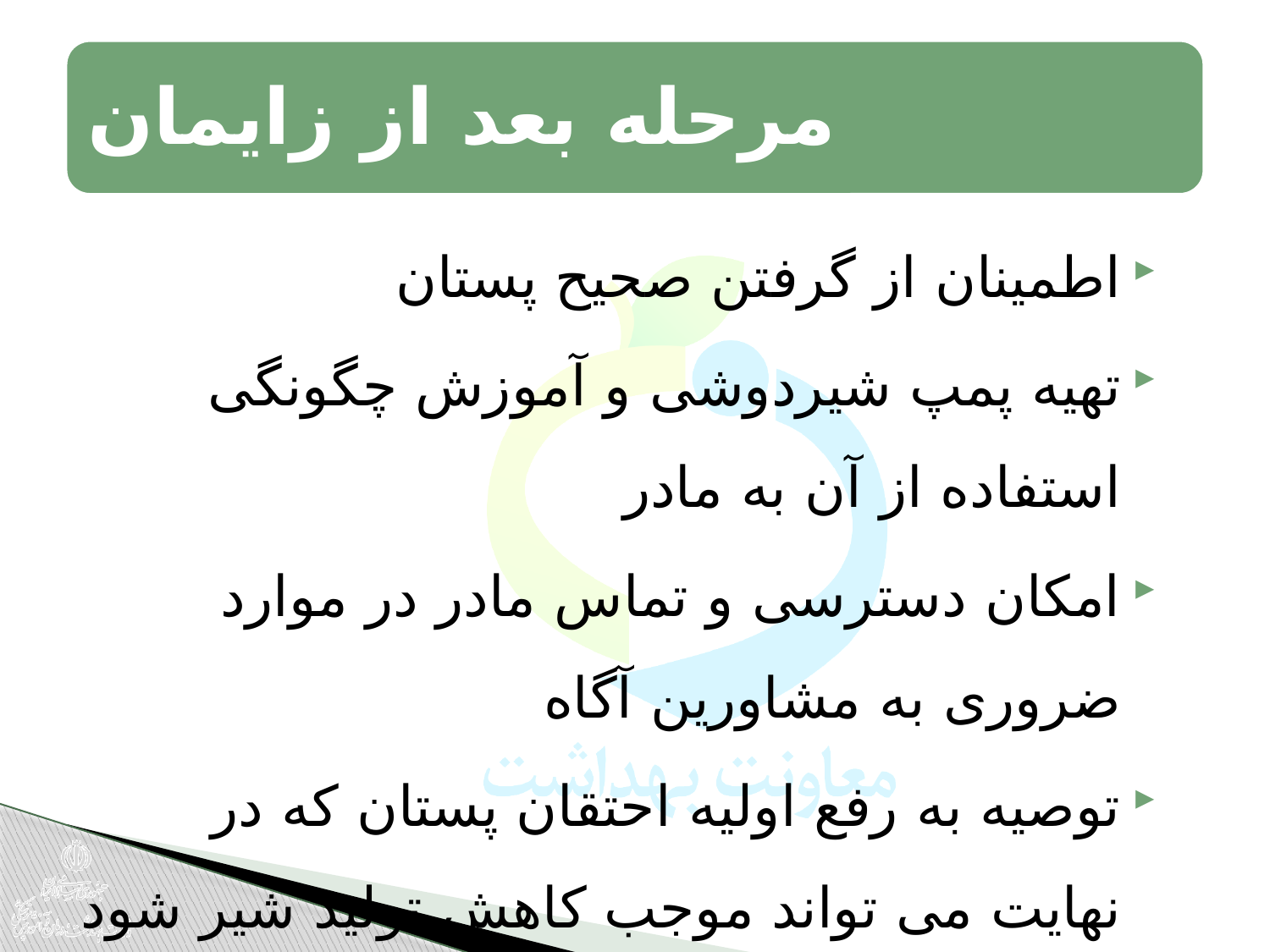

مرحله بعد از زايمان
اطمينان از گرفتن صحيح پستان
تهيه پمپ شيردوشی و آموزش چگونگی استفاده از آن به مادر
امکان دسترسی و تماس مادر در موارد ضروری به مشاورين آگاه
توصيه به رفع اوليه احتقان پستان که در نهايت می تواند موجب کاهش توليد شير شود